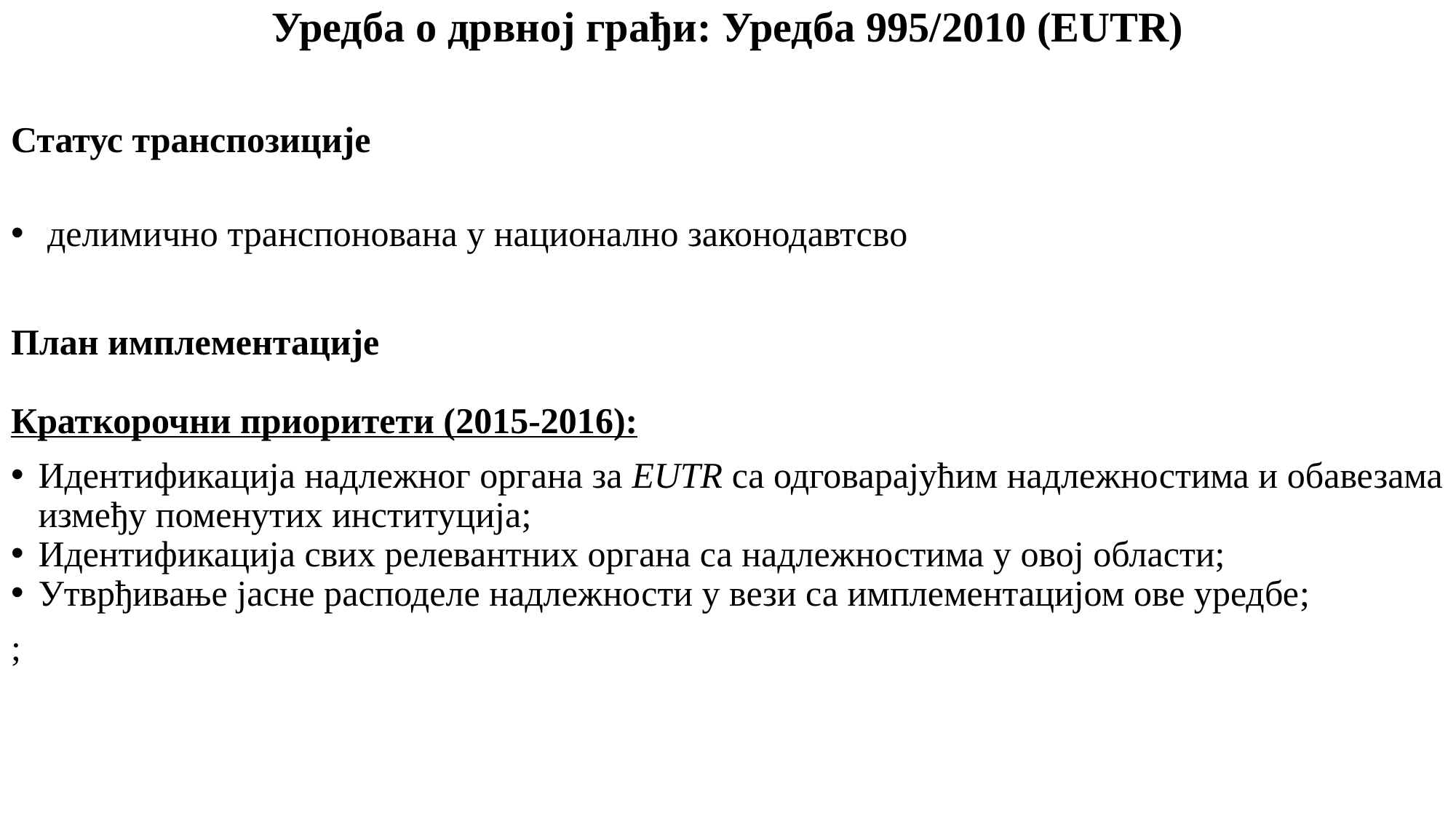

Уредба о дрвној грађи: Уредба 995/2010 (EUTR)

Статус транспозиције

 делимично транспонована у национално законодавтсво

План имплементације

Краткорочни приоритети (2015-2016):
Идентификација надлежног органа за EUTR са одговарајућим надлежностима и обавезама између поменутих институција;
Идентификација свих релевантних органа са надлежностима у овој области;
Утврђивање јасне расподеле надлежности у вези са имплементацијом ове уредбе;
;